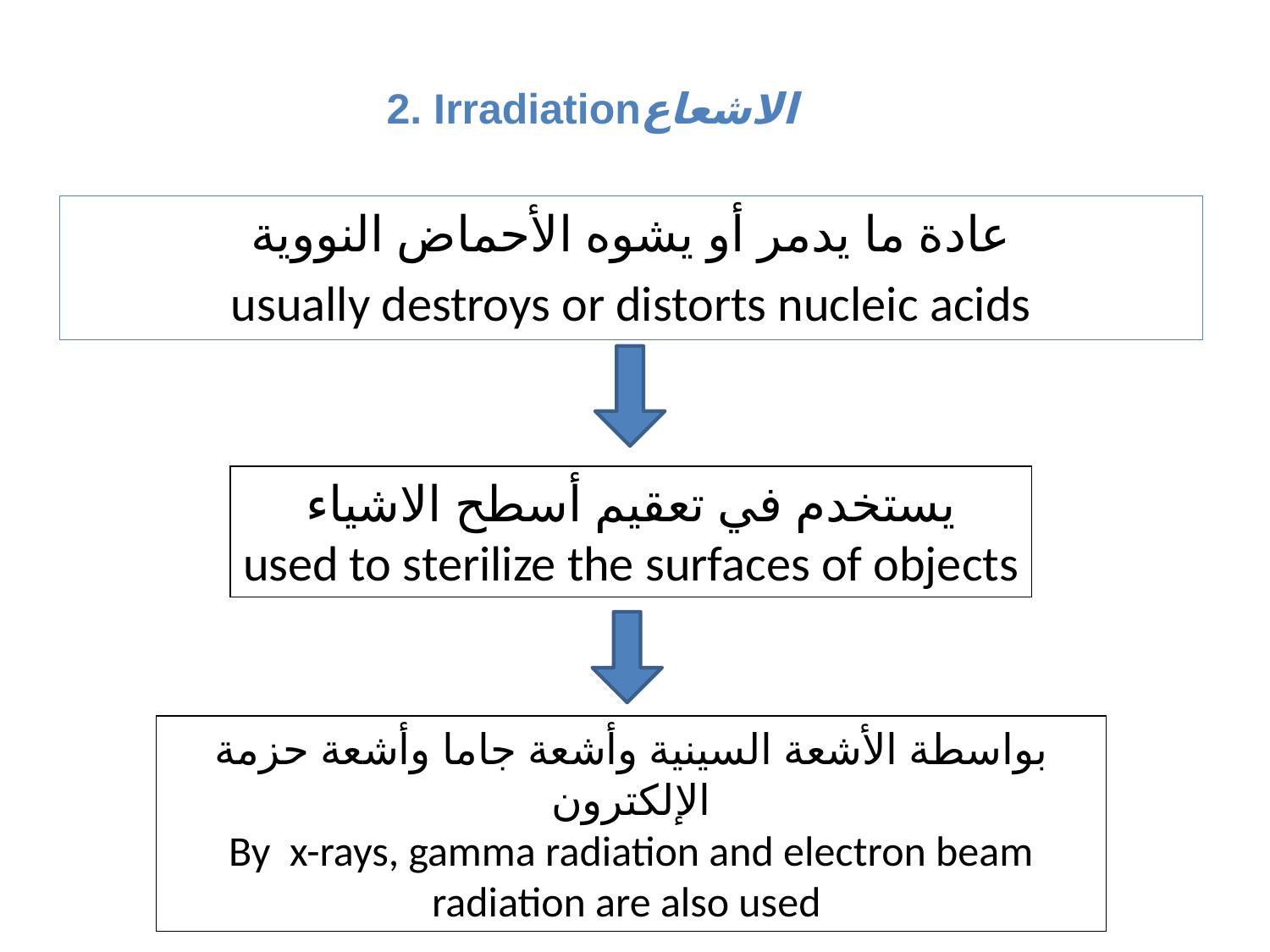

2. Irradiationالاشعاع
عادة ما يدمر أو يشوه الأحماض النووية
usually destroys or distorts nucleic acids

يستخدم في تعقيم أسطح الاشياء
used to sterilize the surfaces of objects

بواسطة الأشعة السينية وأشعة جاما وأشعة حزمة الإلكترون
By  x-rays, gamma radiation and electron beam radiation are also used